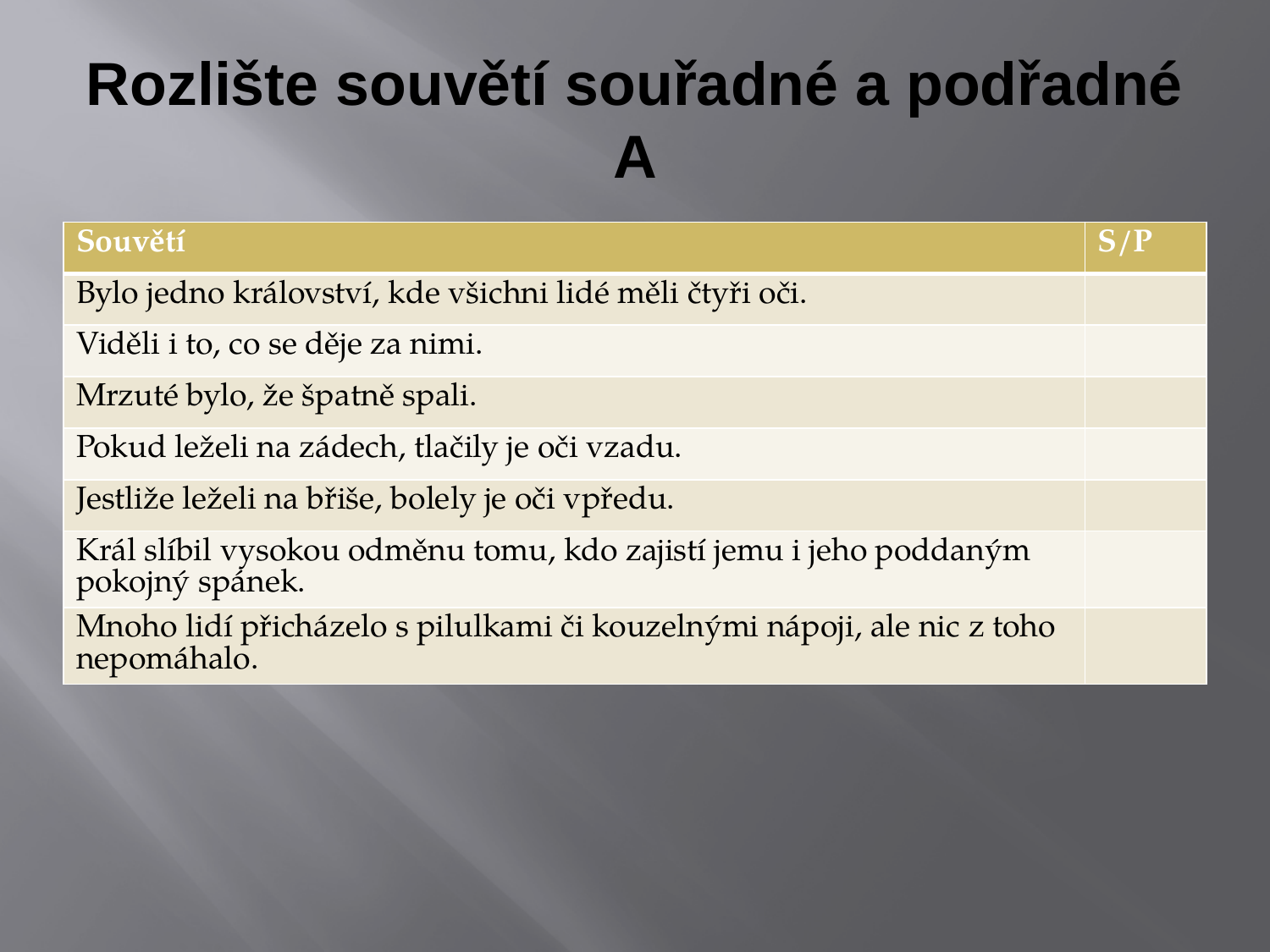

# Rozlište souvětí souřadné a podřadné A
| Souvětí | S/P |
| --- | --- |
| Bylo jedno království, kde všichni lidé měli čtyři oči. |  |
| Viděli i to, co se děje za nimi. |  |
| Mrzuté bylo, že špatně spali. |  |
| Pokud leželi na zádech, tlačily je oči vzadu. |  |
| Jestliže leželi na břiše, bolely je oči vpředu. |  |
| Král slíbil vysokou odměnu tomu, kdo zajistí jemu i jeho poddaným pokojný spánek. |  |
| Mnoho lidí přicházelo s pilulkami či kouzelnými nápoji, ale nic z toho nepomáhalo. |  |